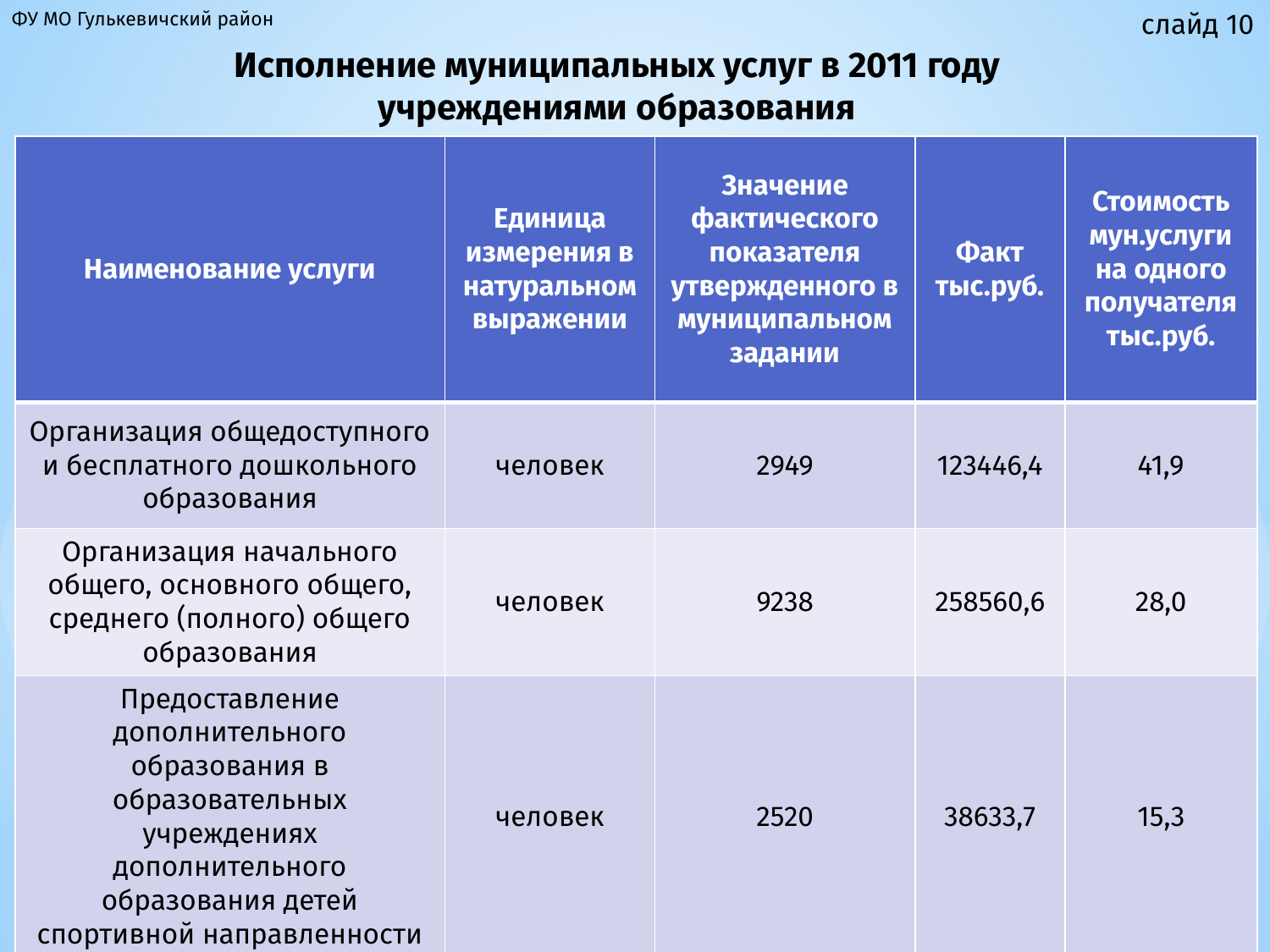

ФУ МО Гулькевичский район
слайд 10
# Исполнение муниципальных услуг в 2011 году учреждениями образования
| Наименование услуги | Единица измерения в натуральном выражении | Значение фактического показателя утвержденного в муниципальном задании | Факт тыс.руб. | Стоимость мун.услуги на одного получателя тыс.руб. |
| --- | --- | --- | --- | --- |
| Организация общедоступного и бесплатного дошкольного образования | человек | 2949 | 123446,4 | 41,9 |
| Организация начального общего, основного общего, среднего (полного) общего образования | человек | 9238 | 258560,6 | 28,0 |
| Предоставление дополнительного образования в образовательных учреждениях дополнительного образования детей спортивной направленности | человек | 2520 | 38633,7 | 15,3 |
11